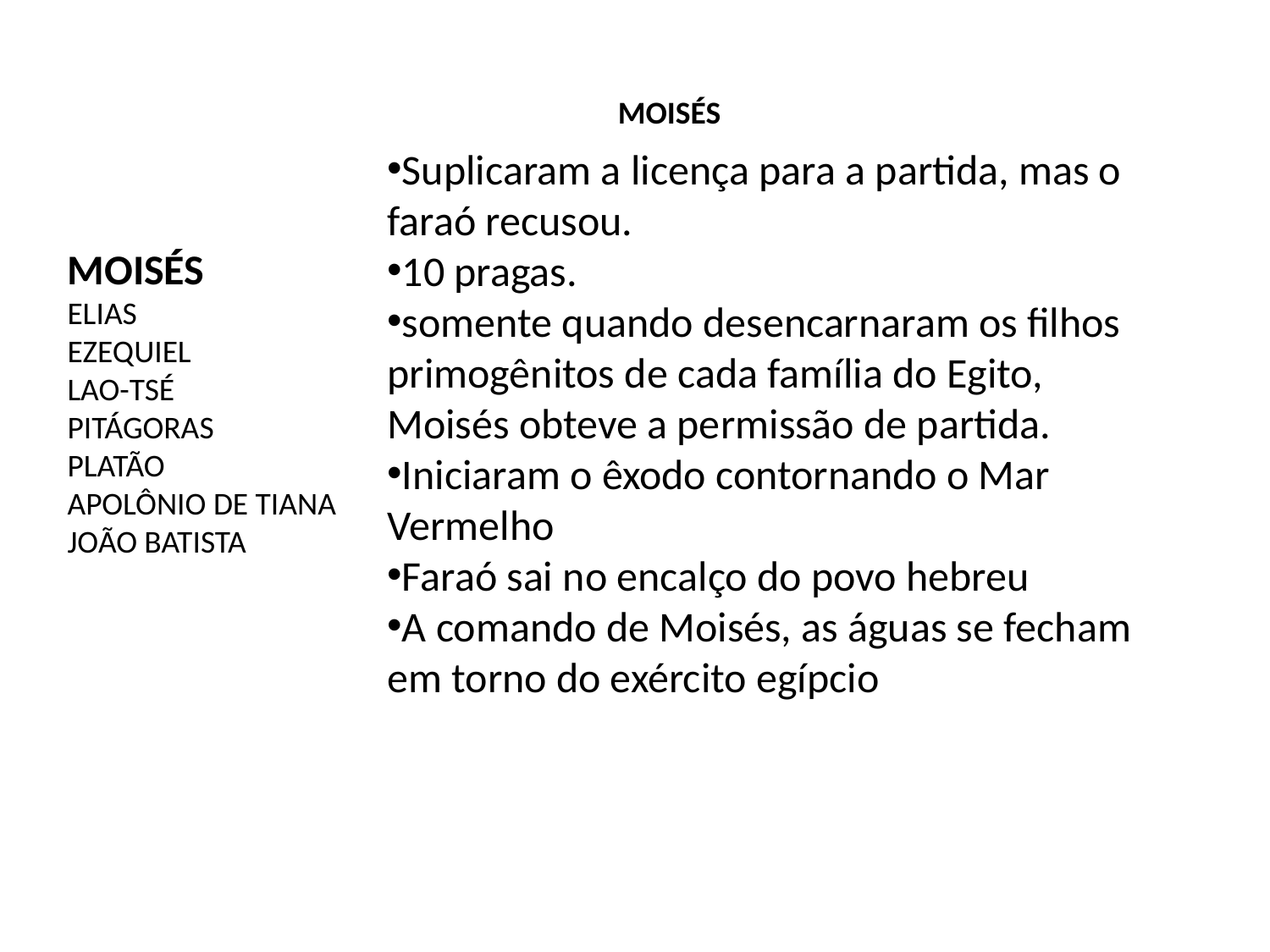

MOISÉS
Suplicaram a licença para a partida, mas o faraó recusou.
10 pragas.
somente quando desencarnaram os filhos primogênitos de cada família do Egito, Moisés obteve a permissão de partida.
Iniciaram o êxodo contornando o Mar Vermelho
Faraó sai no encalço do povo hebreu
A comando de Moisés, as águas se fecham em torno do exército egípcio
MOISÉS
ELIAS
EZEQUIEL
LAO-TSÉ
PITÁGORAS
PLATÃO
APOLÔNIO DE TIANA
JOÃO BATISTA